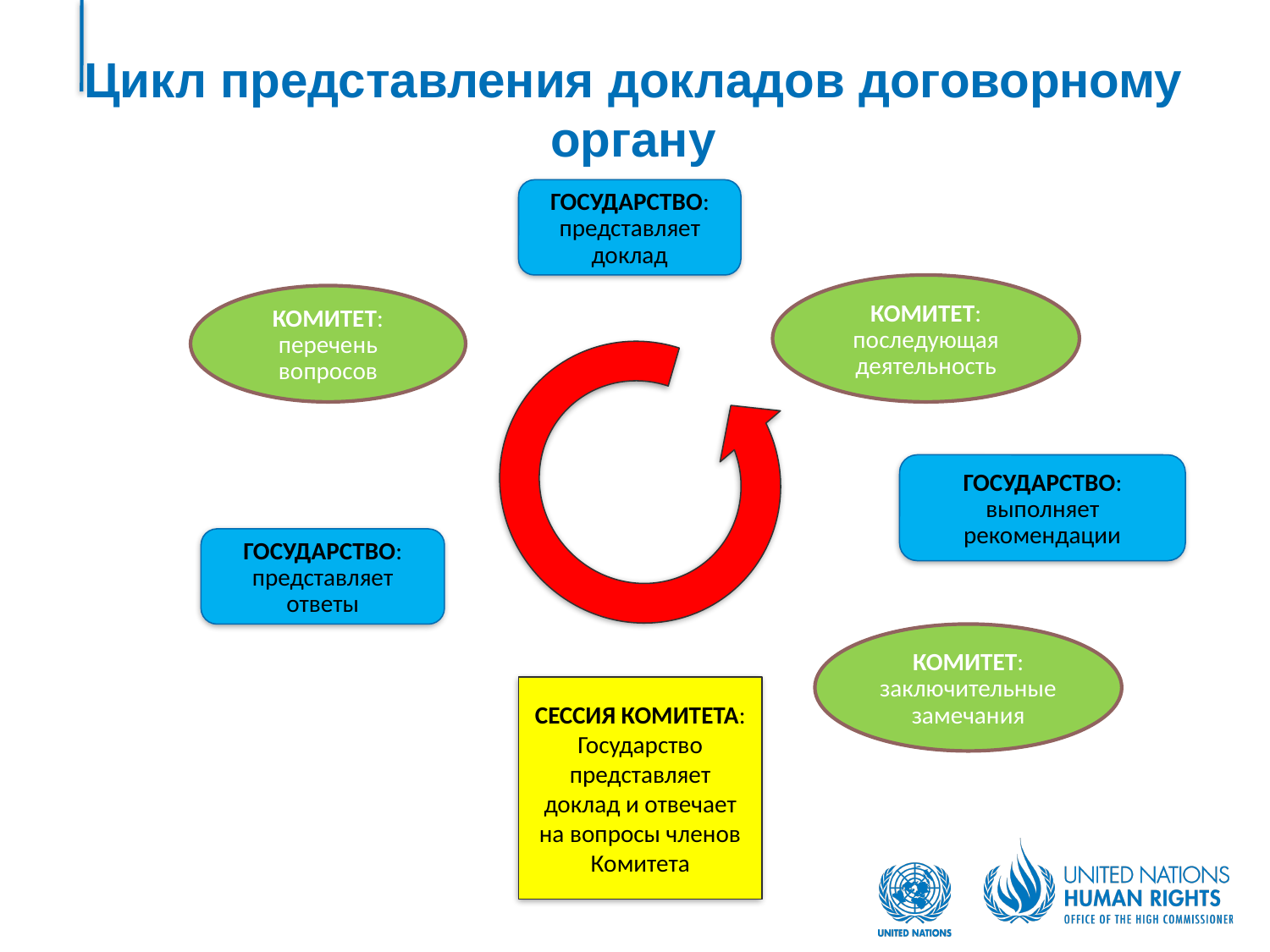

# Цикл представления докладов договорному органу
ГОСУДАРСТВО:
представляет доклад
КОМИТЕТ:
последующая деятельность
КОМИТЕТ:
перечень вопросов

ГОСУДАРСТВО:
выполняет рекомендации
ГОСУДАРСТВО:
представляет ответы
КОМИТЕТ:
заключительные замечания
СЕССИЯ КОМИТЕТА:
Государство представляет доклад и отвечает на вопросы членов Комитета